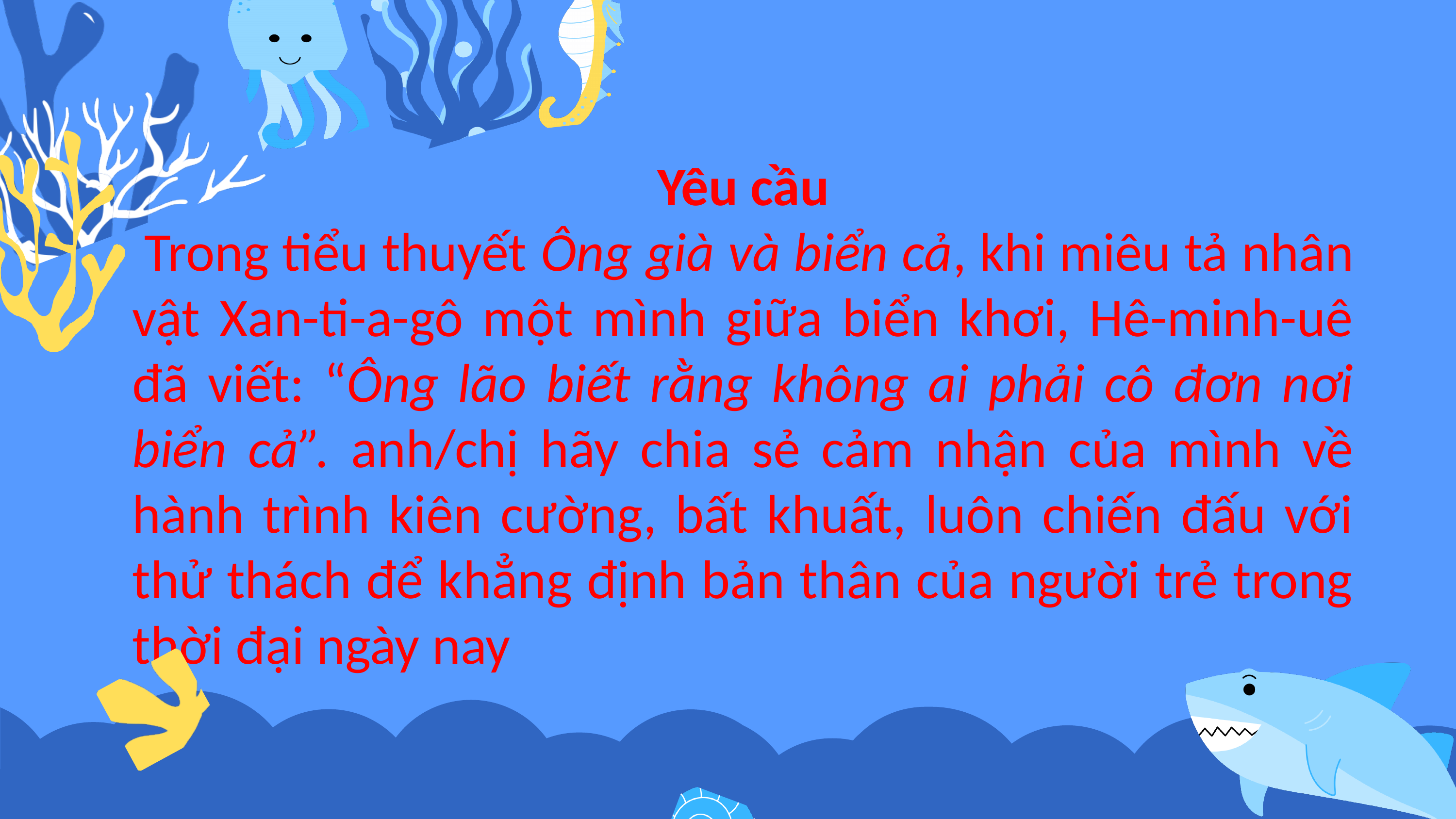

Yêu cầu
 Trong tiểu thuyết Ông già và biển cả, khi miêu tả nhân vật Xan-ti-a-gô một mình giữa biển khơi, Hê-minh-uê đã viết: “Ông lão biết rằng không ai phải cô đơn nơi biển cả”. anh/chị hãy chia sẻ cảm nhận của mình về hành trình kiên cường, bất khuất, luôn chiến đấu với thử thách để khẳng định bản thân của người trẻ trong thời đại ngày nay